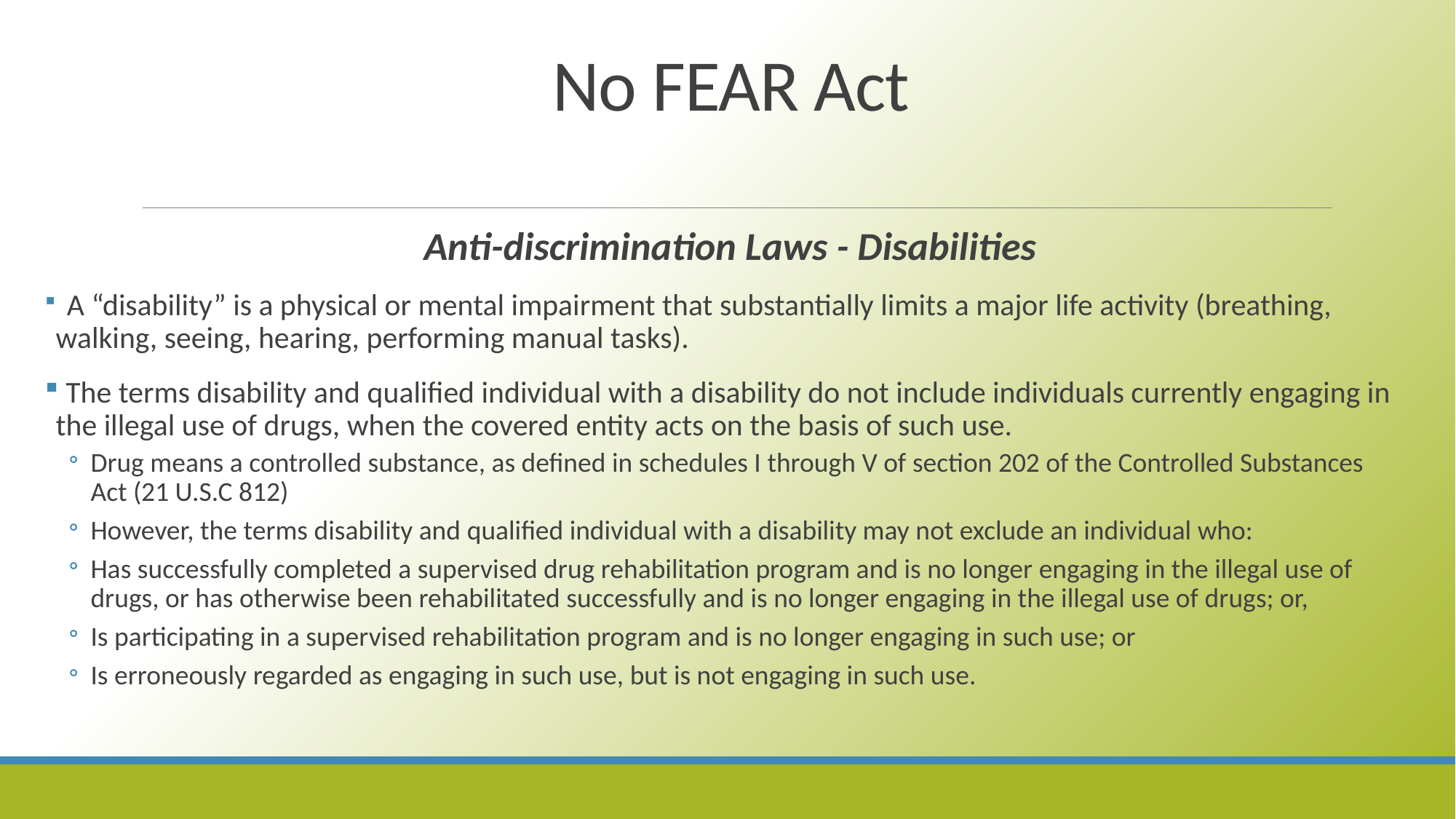

# No FEAR Act
Anti-discrimination Laws - Disabilities
  A “disability” is a physical or mental impairment that substantially limits a major life activity (breathing, walking, seeing, hearing, performing manual tasks).
 The terms disability and qualified individual with a disability do not include individuals currently engaging in the illegal use of drugs, when the covered entity acts on the basis of such use.
Drug means a controlled substance, as defined in schedules I through V of section 202 of the Controlled Substances Act (21 U.S.C 812)
However, the terms disability and qualified individual with a disability may not exclude an individual who:
Has successfully completed a supervised drug rehabilitation program and is no longer engaging in the illegal use of drugs, or has otherwise been rehabilitated successfully and is no longer engaging in the illegal use of drugs; or,
Is participating in a supervised rehabilitation program and is no longer engaging in such use; or
Is erroneously regarded as engaging in such use, but is not engaging in such use.